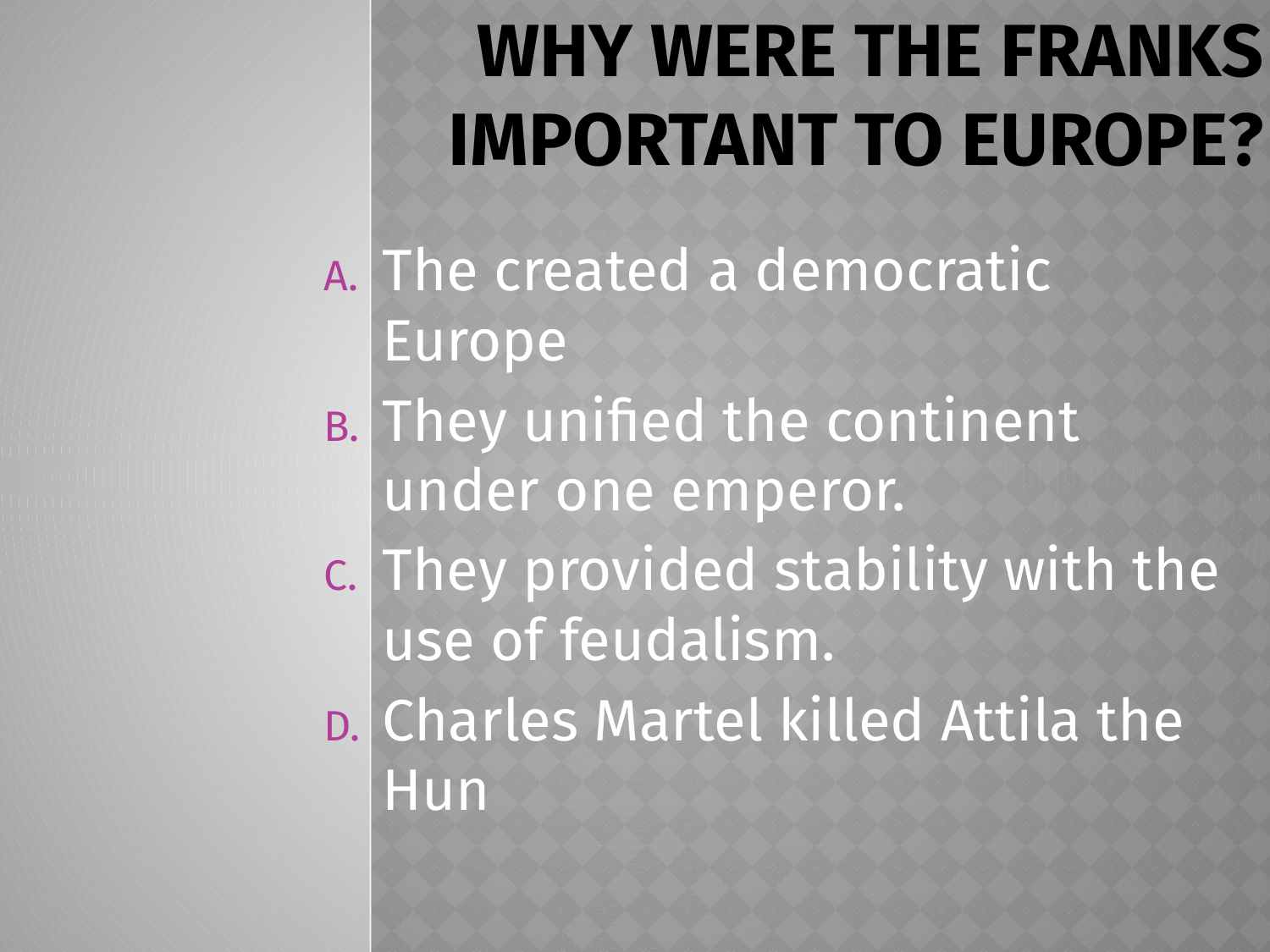

# Why were the Franks important to Europe?
The created a democratic Europe
They unified the continent under one emperor.
They provided stability with the use of feudalism.
Charles Martel killed Attila the Hun